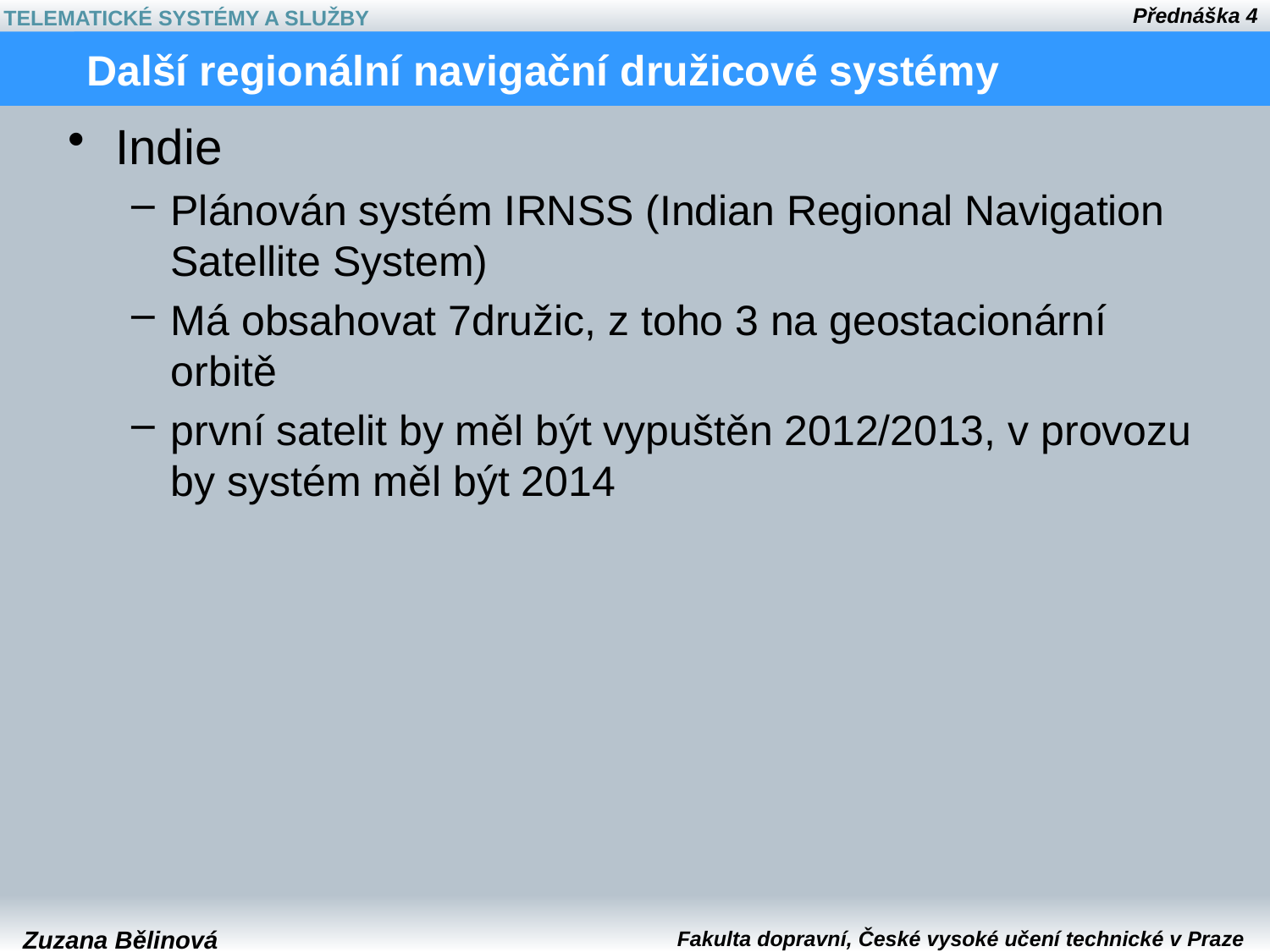

# Další regionální navigační družicové systémy
Indie
Plánován systém IRNSS (Indian Regional Navigation Satellite System)
Má obsahovat 7družic, z toho 3 na geostacionární orbitě
první satelit by měl být vypuštěn 2012/2013, v provozu by systém měl být 2014